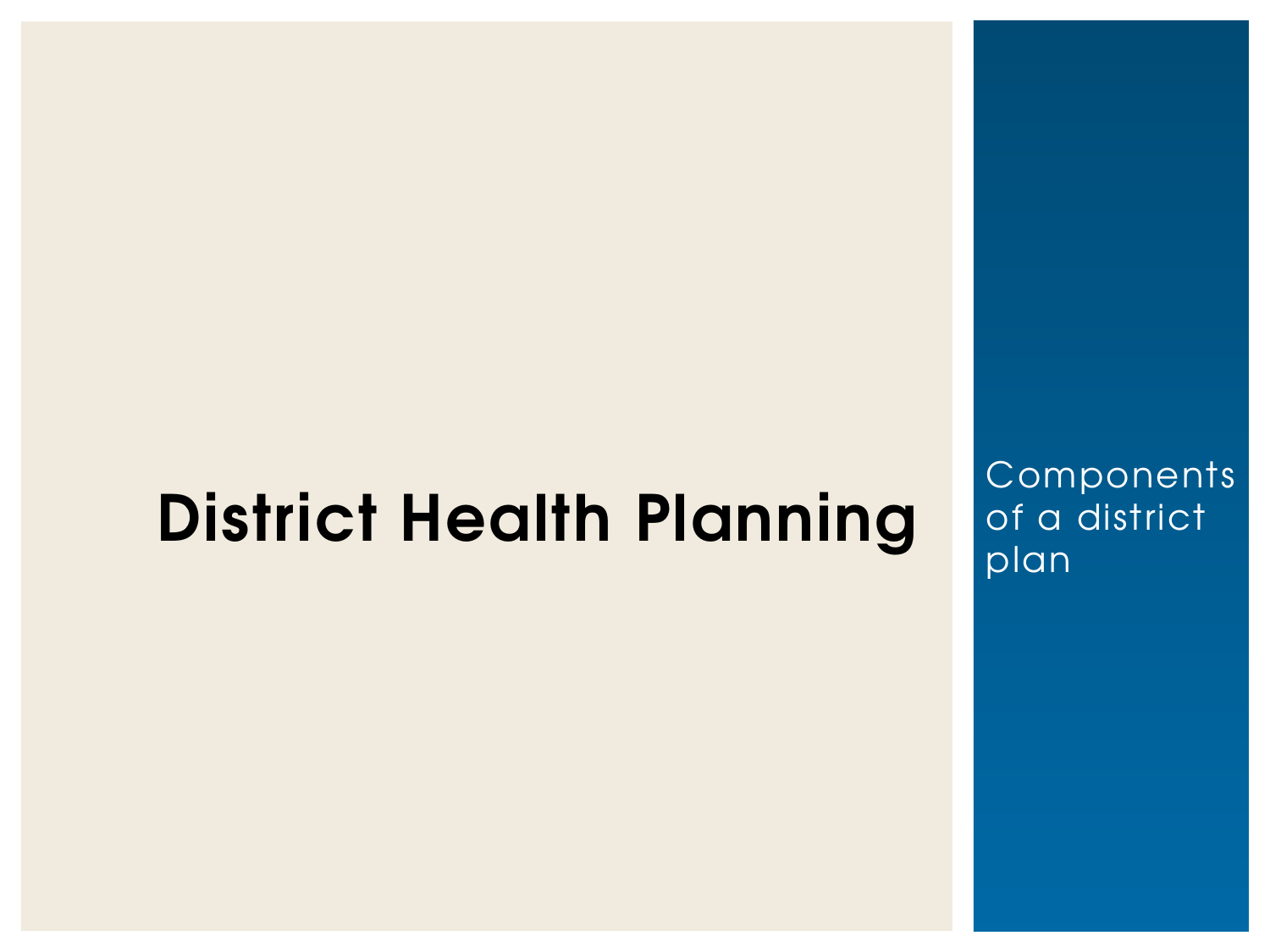

# District Health Planning
Components of a district plan